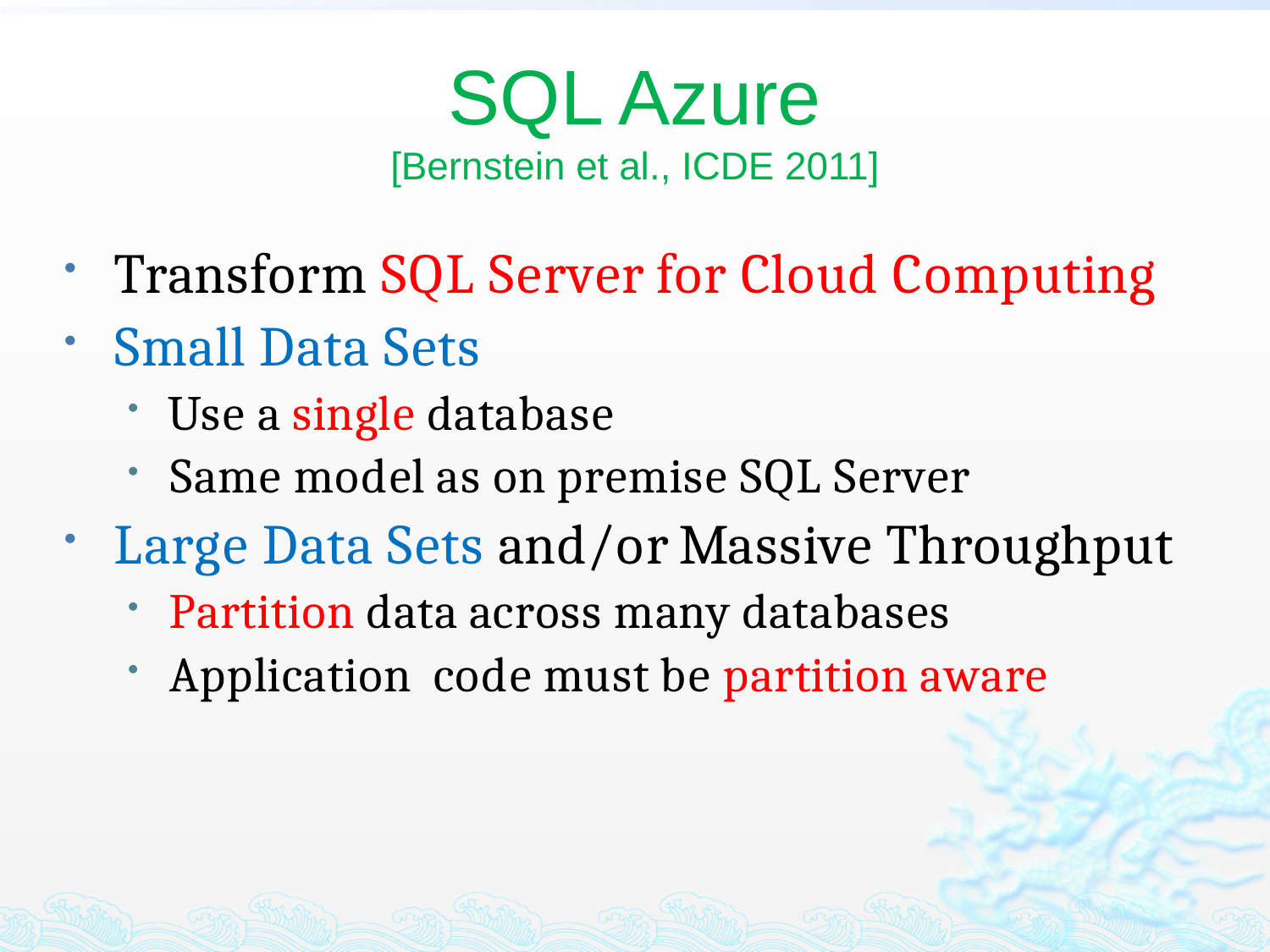

# SQL Azure [Bernstein et al., ICDE 2011]
Transform SQL Server for Cloud Computing
Small Data Sets
Use a single database
Same model as on premise SQL Server
Large Data Sets and/or Massive Throughput
Partition data across many databases
Application  code must be partition aware